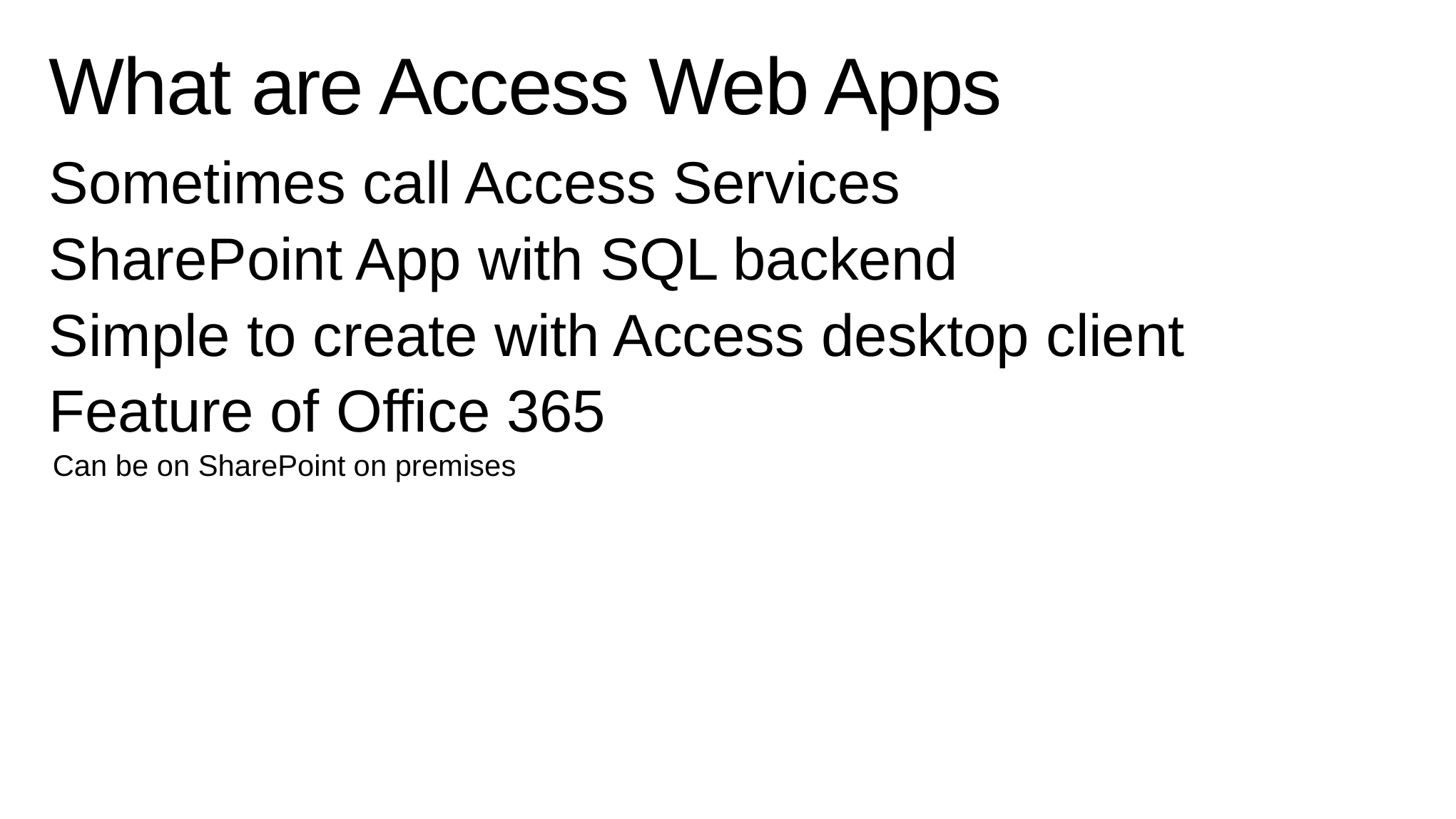

# What are Access Web Apps
Sometimes call Access Services
SharePoint App with SQL backend
Simple to create with Access desktop client
Feature of Office 365
Can be on SharePoint on premises